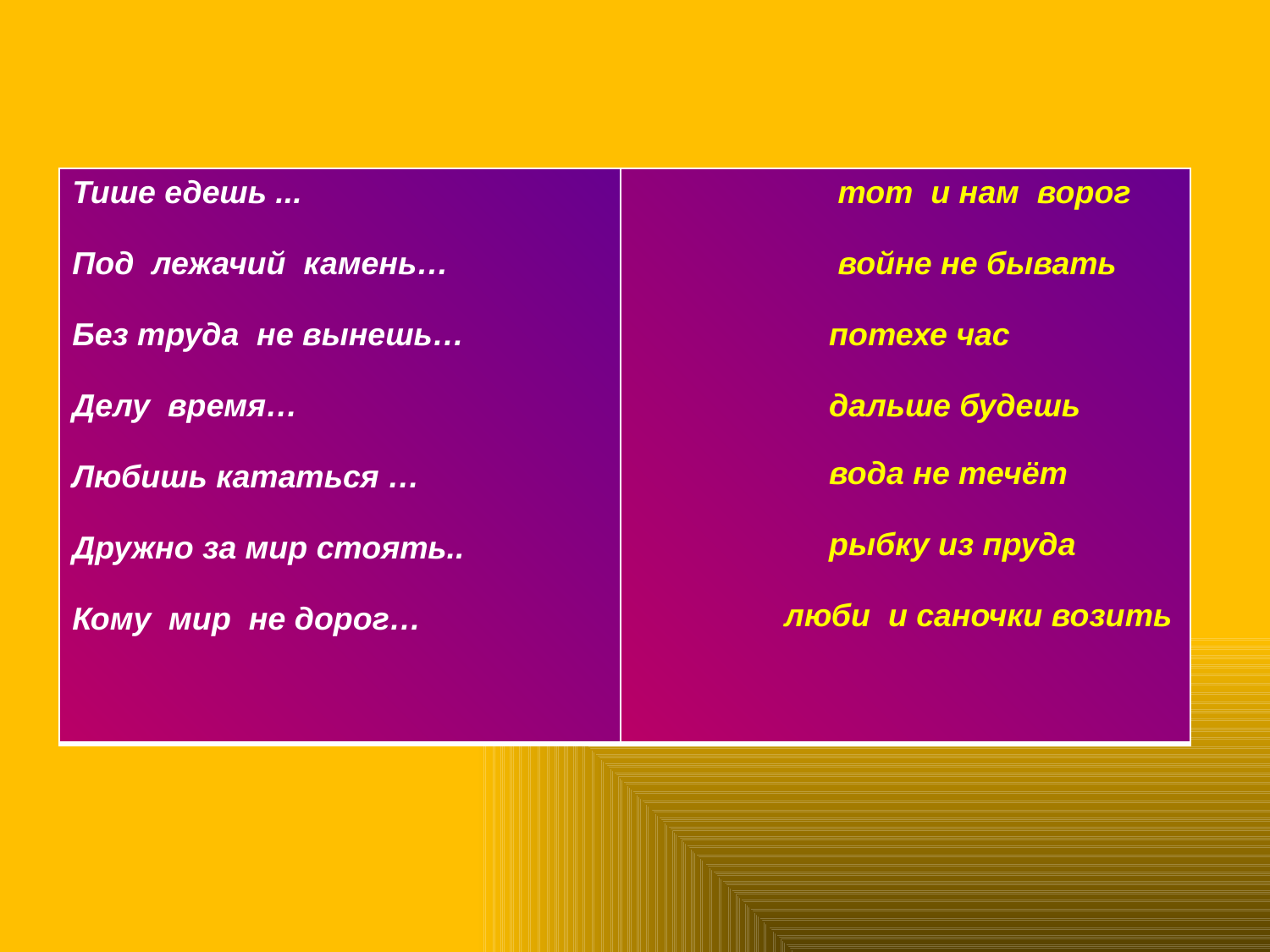

| Тише едешь ... Под лежачий камень… Без труда не вынешь… Делу время… Любишь кататься … Дружно за мир стоять.. Кому мир не дорог… | тот и нам ворог войне не бывать потехе час дальше будешь вода не течёт рыбку из пруда люби и саночки возить |
| --- | --- |